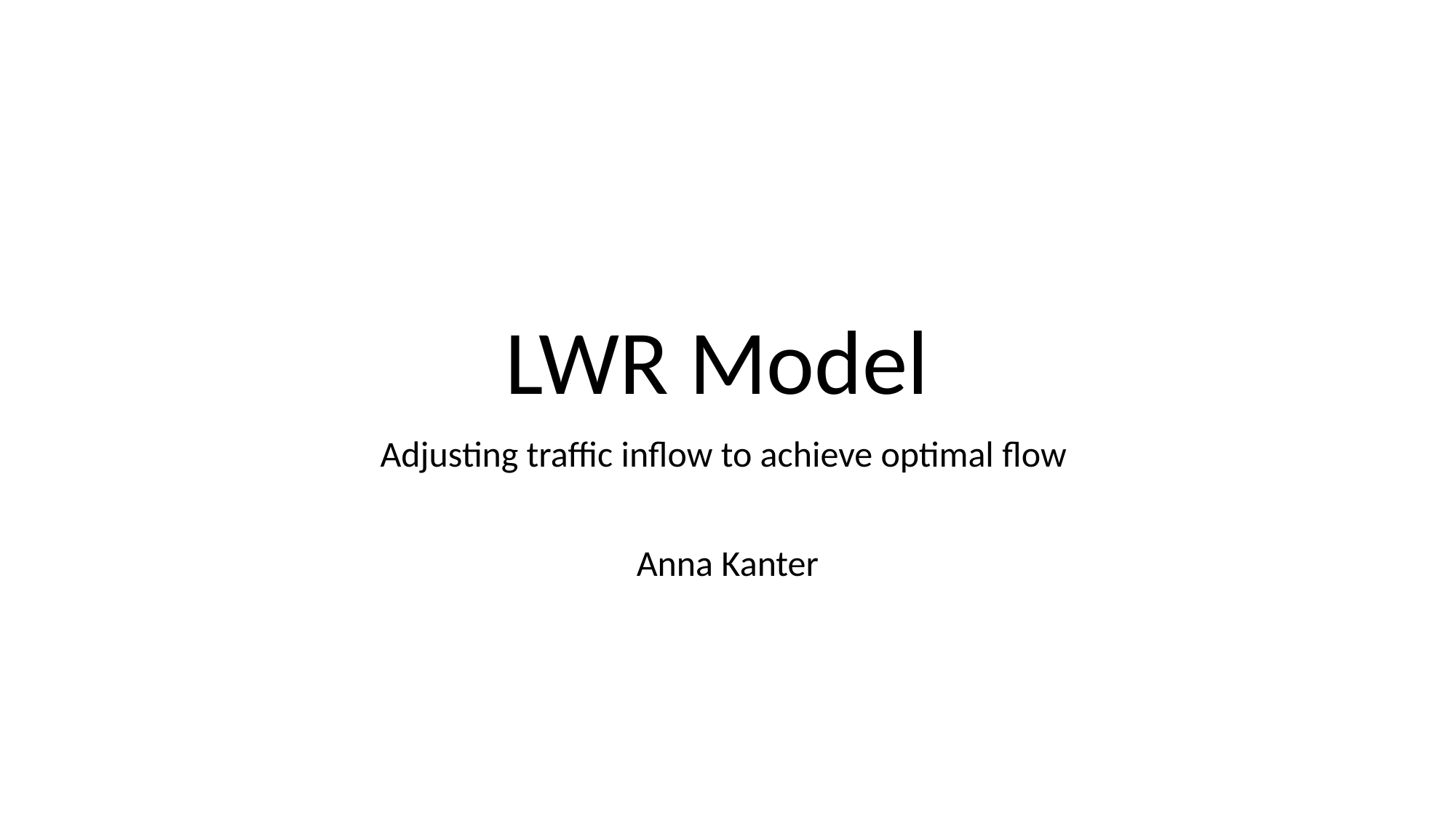

# LWR Model
Adjusting traffic inflow to achieve optimal flow

Anna Kanter